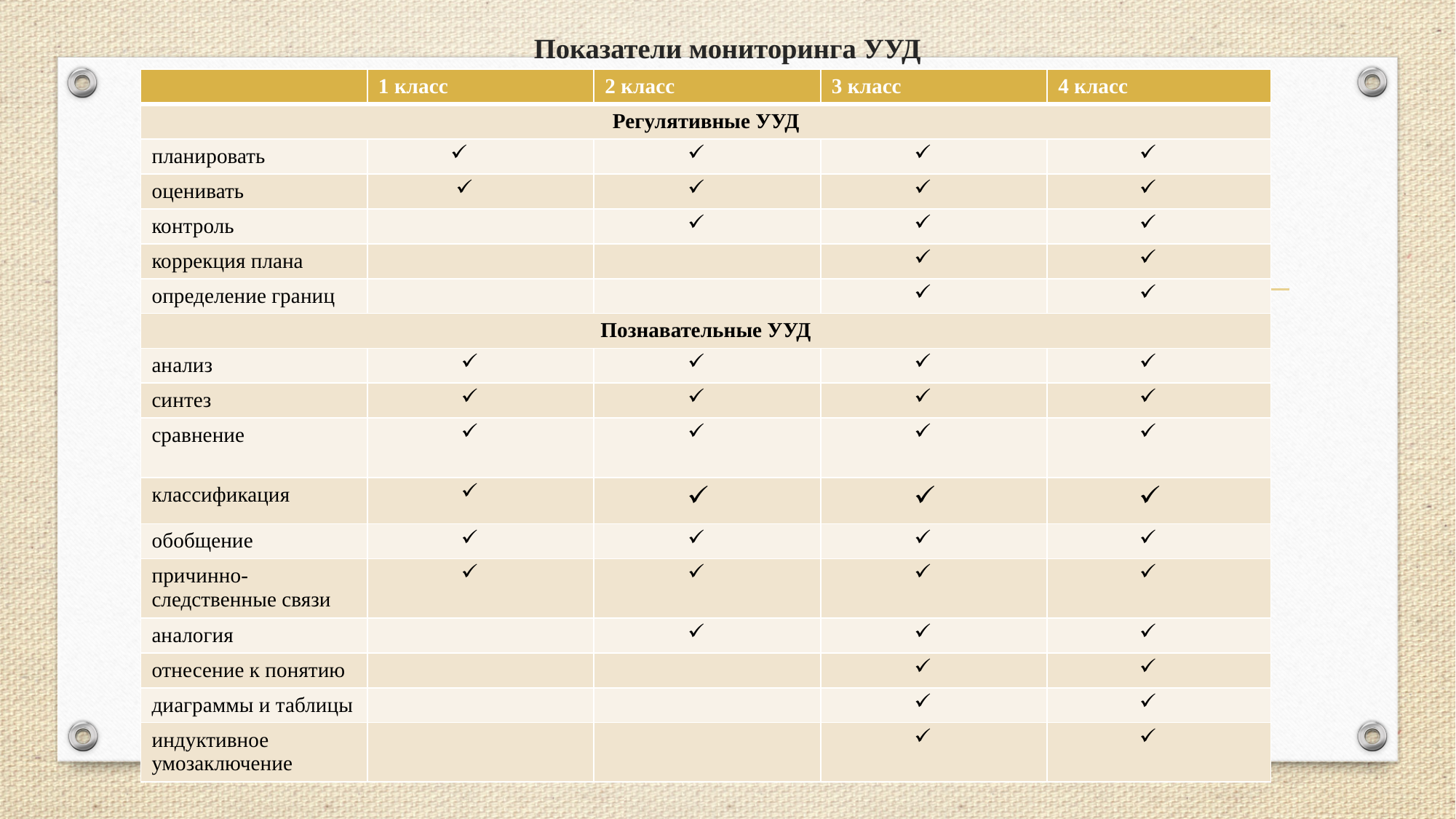

# Показатели мониторинга УУД
|  | 1 класс | 2 класс | 3 класс | 4 класс |
| --- | --- | --- | --- | --- |
| Регулятивные УУД |  |  |  |  |
| планировать |  |  |  |  |
| оценивать |  |  |  |  |
| контроль |  |  |  |  |
| коррекция плана |  |  |  |  |
| определение границ |  |  |  |  |
| Познавательные УУД |  |  |  |  |
| анализ |  |  |  |  |
| синтез |  |  |  |  |
| сравнение |  |  |  |  |
| классификация |  |  |  |  |
| обобщение |  |  |  |  |
| причинно-следственные связи |  |  |  |  |
| аналогия |  |  |  |  |
| отнесение к понятию |  |  |  |  |
| диаграммы и таблицы |  |  |  |  |
| индуктивное умозаключение |  |  |  |  |